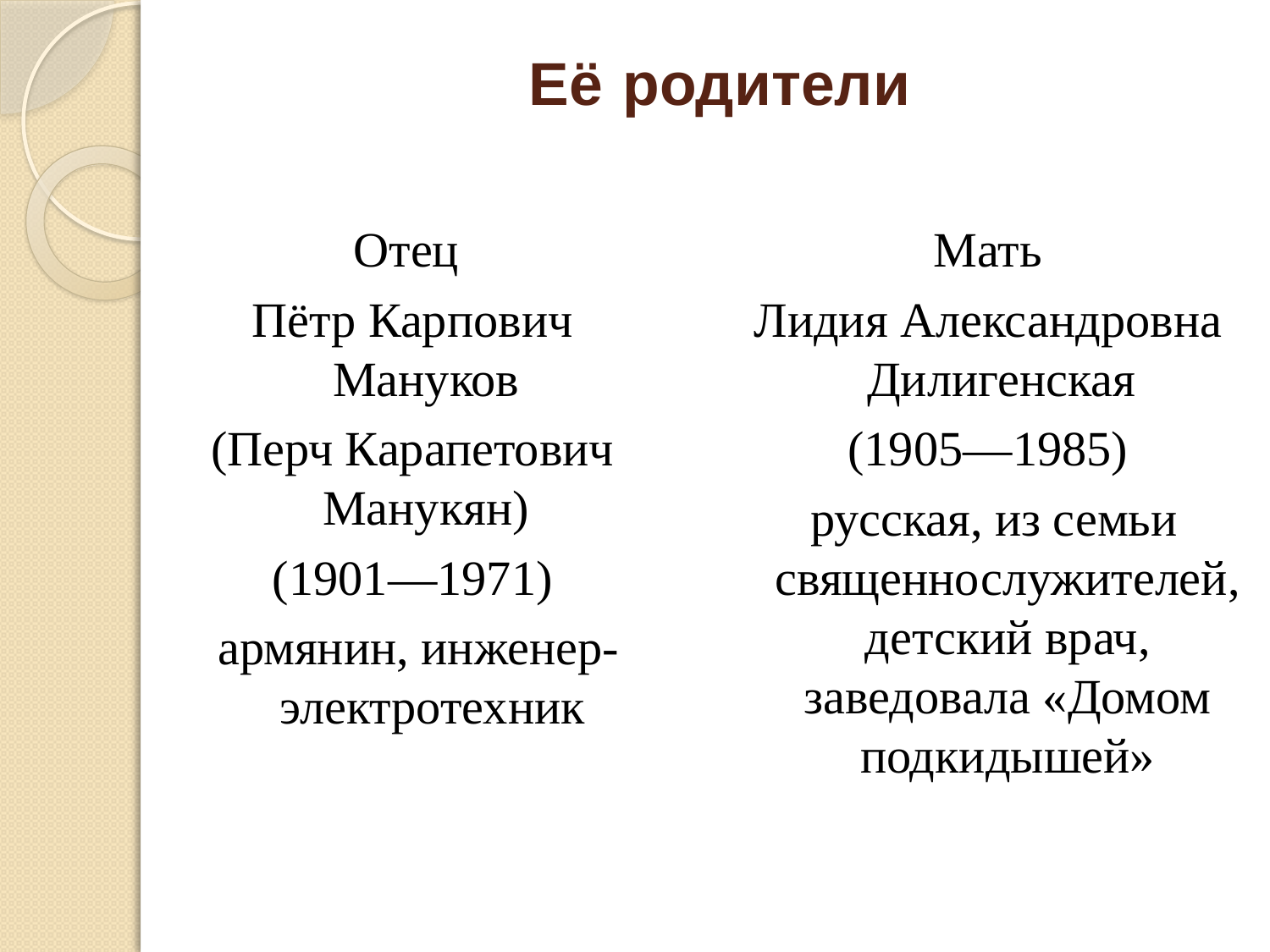

# Её родители
Отец
Пётр Карпович Мануков
(Перч Карапетович Манукян)
(1901—1971)
 армянин, инженер-электротехник
Мать
Лидия Александровна Дилигенская
(1905—1985)
 русская, из семьи священнослужителей, детский врач, заведовала «Домом подкидышей»